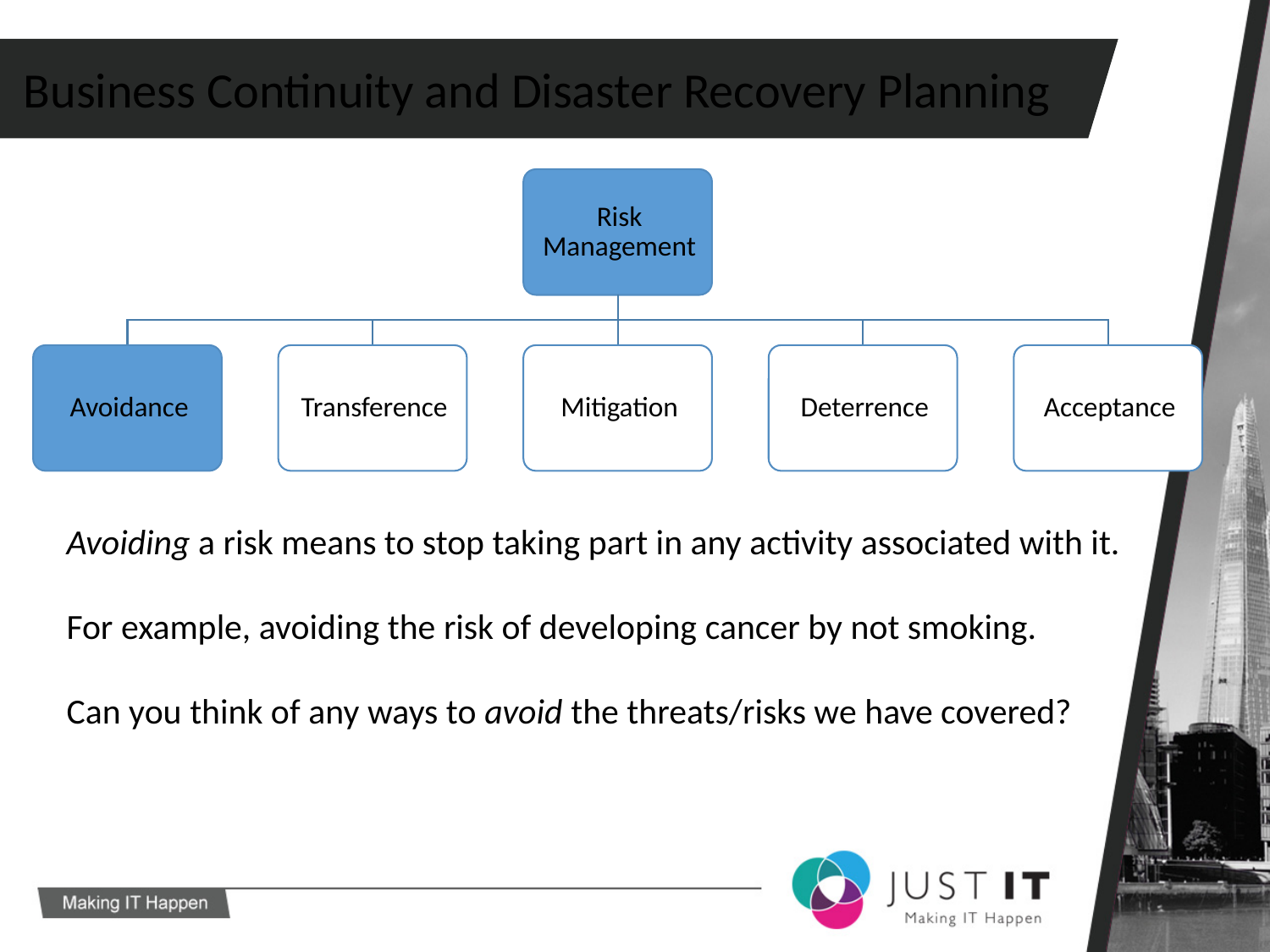

Business Continuity and Disaster Recovery Planning
Risk Management
Avoidance
Transference
Mitigation
Deterrence
Acceptance
Avoiding a risk means to stop taking part in any activity associated with it.

For example, avoiding the risk of developing cancer by not smoking.

Can you think of any ways to avoid the threats/risks we have covered?